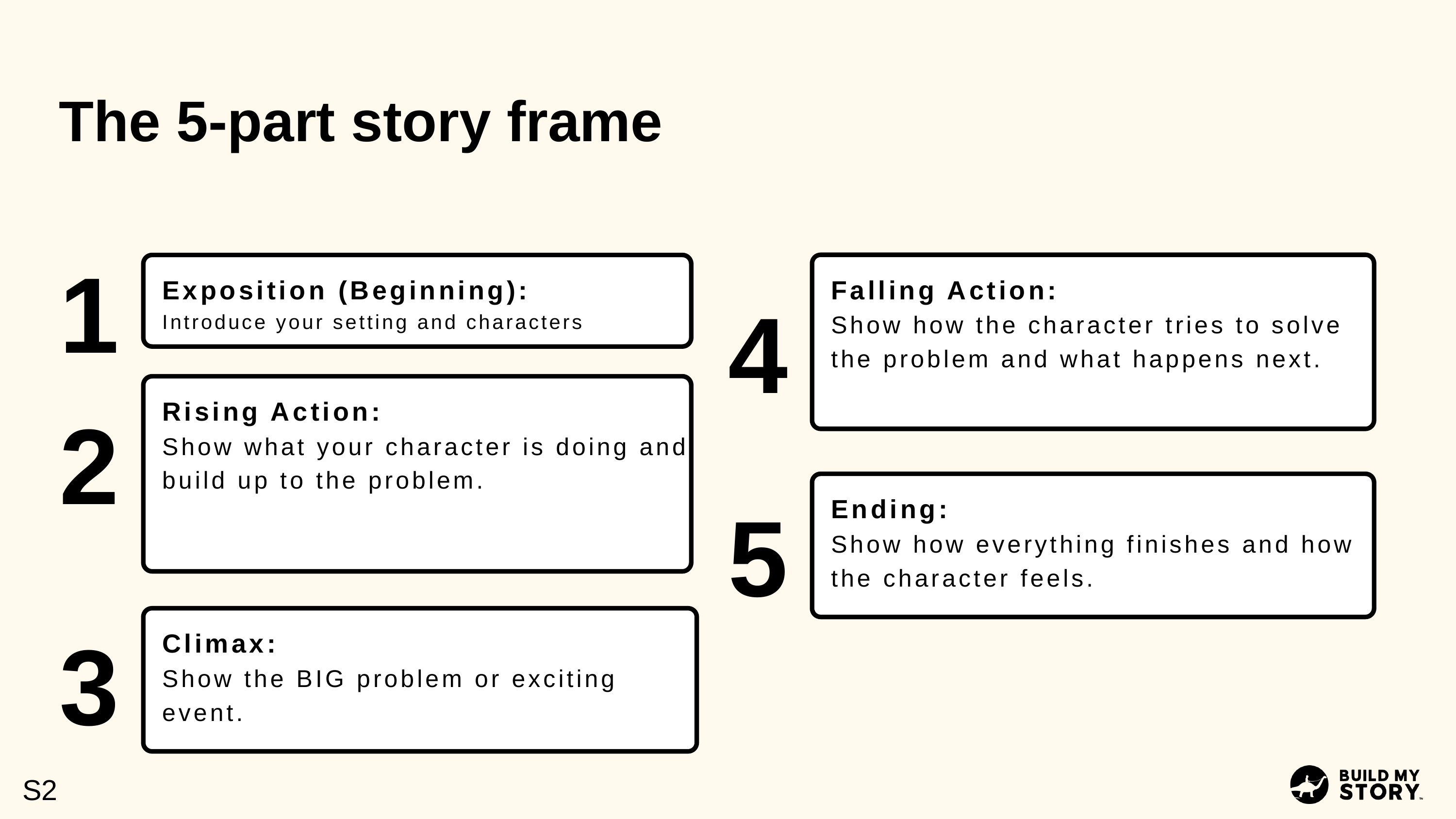

The 5-part story frame
1

Exposition (Beginning):
Introduce your setting and characters

4
Falling Action:
Show how the character tries to solve the problem and what happens next.

2
Rising Action:
Show what your character is doing and build up to the problem.

5
Ending:
Show how everything finishes and how the character feels.

3
Climax:
Show the BIG problem or exciting event.

S2